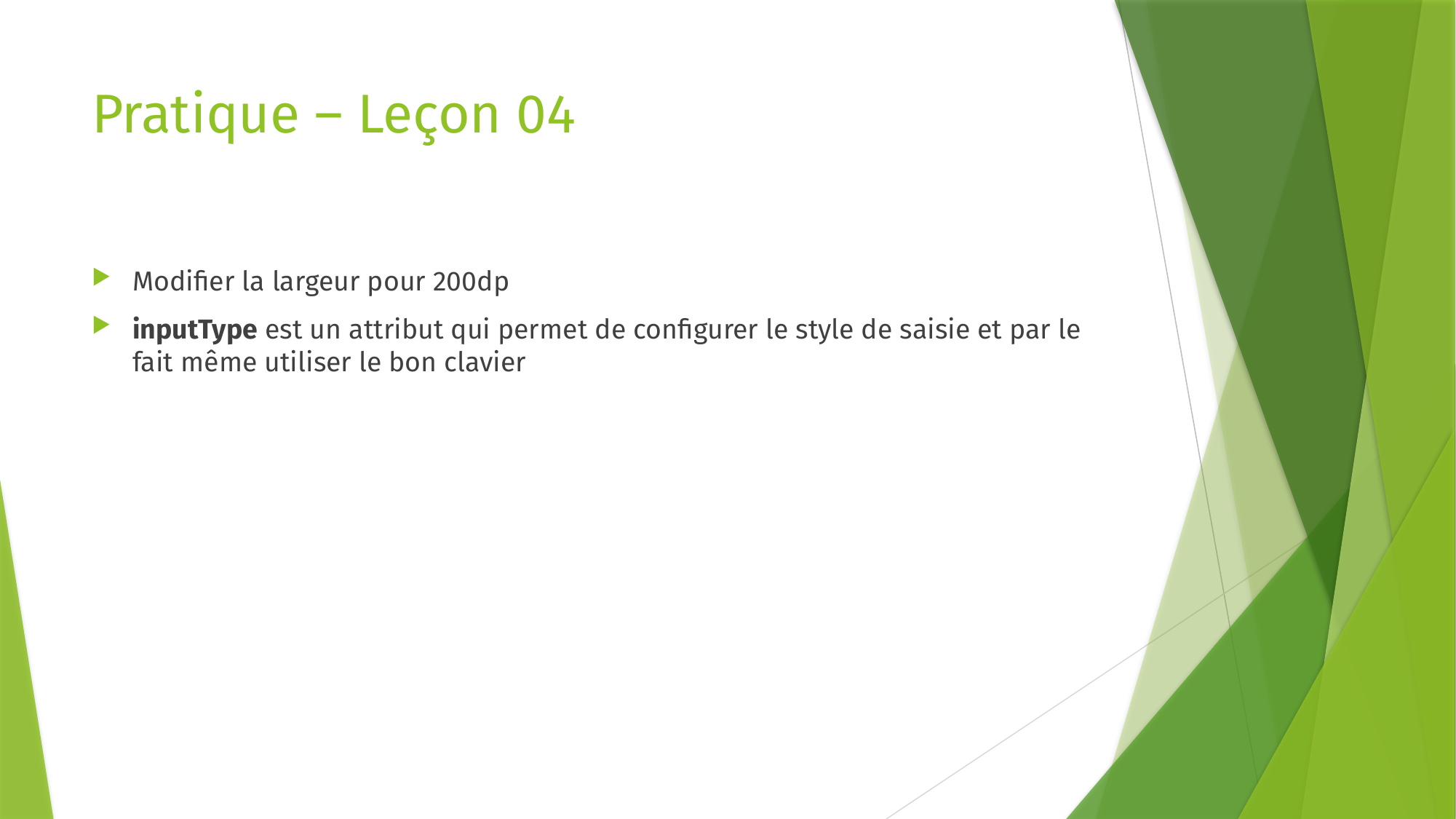

# Pratique – Leçon 04
Modifier la largeur pour 200dp
inputType est un attribut qui permet de configurer le style de saisie et par le fait même utiliser le bon clavier